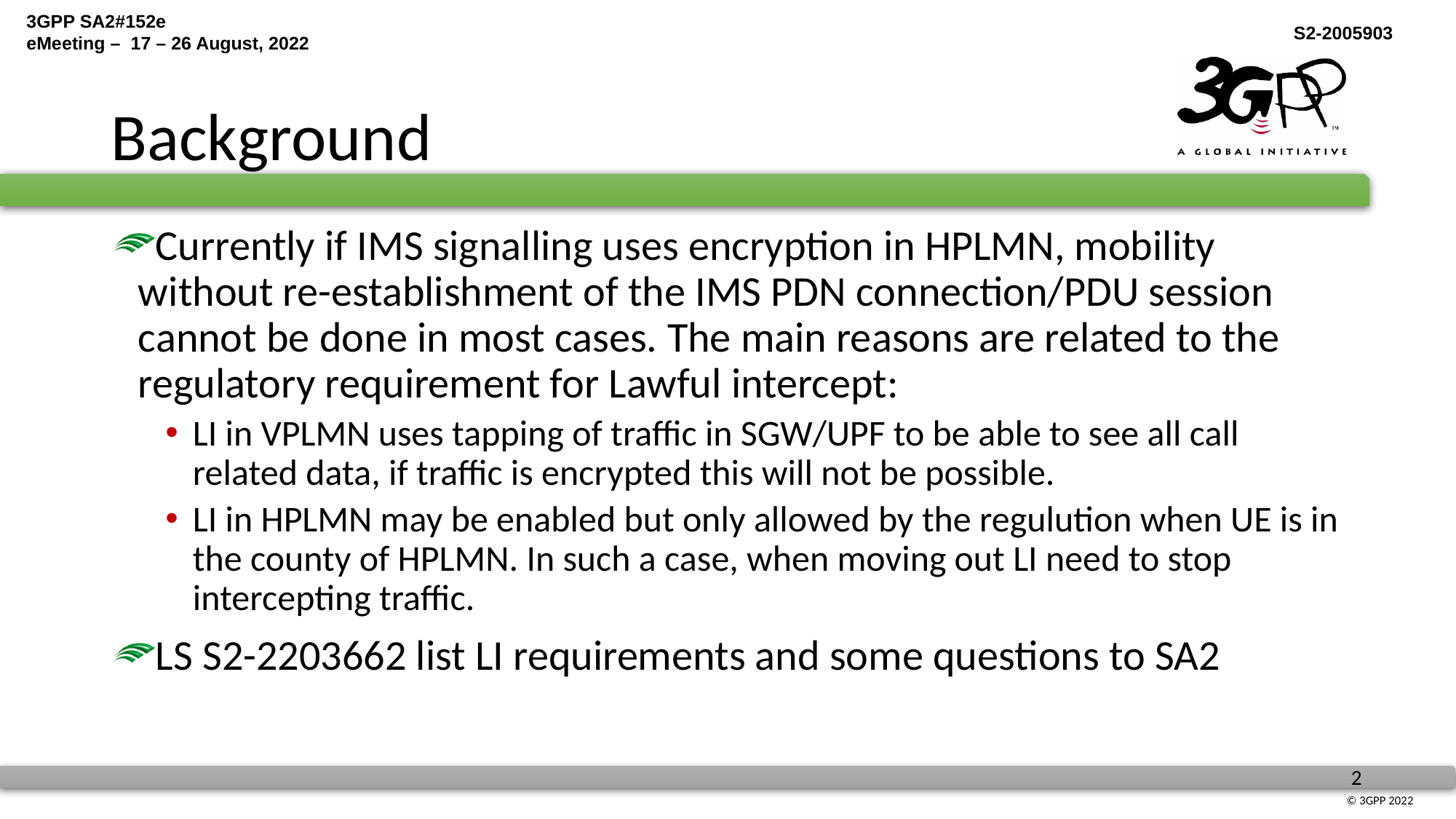

# Background
Currently if IMS signalling uses encryption in HPLMN, mobility without re-establishment of the IMS PDN connection/PDU session cannot be done in most cases. The main reasons are related to the regulatory requirement for Lawful intercept:
LI in VPLMN uses tapping of traffic in SGW/UPF to be able to see all call related data, if traffic is encrypted this will not be possible.
LI in HPLMN may be enabled but only allowed by the regulution when UE is in the county of HPLMN. In such a case, when moving out LI need to stop intercepting traffic.
LS S2-2203662 list LI requirements and some questions to SA2